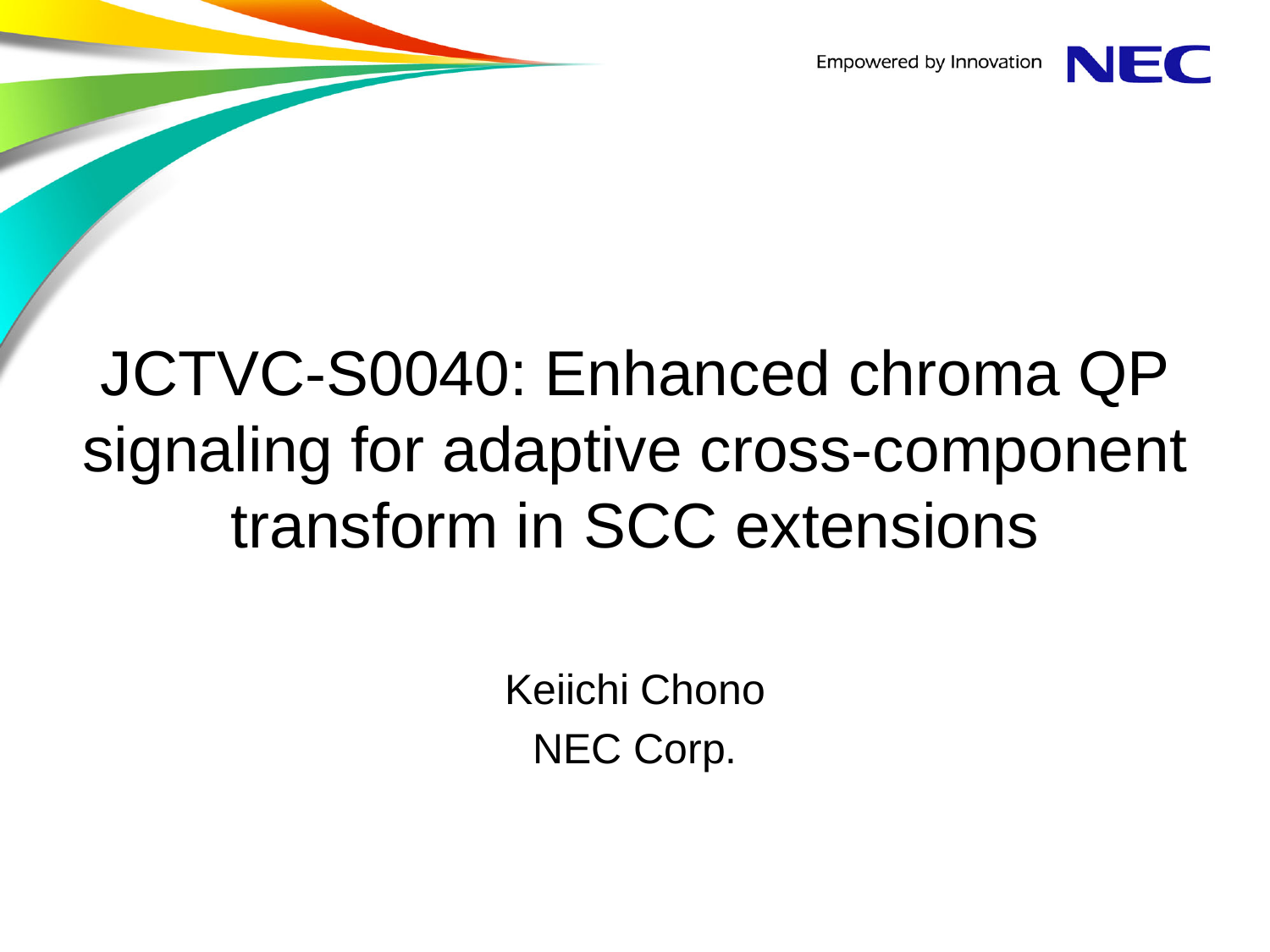

# JCTVC-S0040: Enhanced chroma QP signaling for adaptive cross-component transform in SCC extensions
Keiichi Chono
NEC Corp.